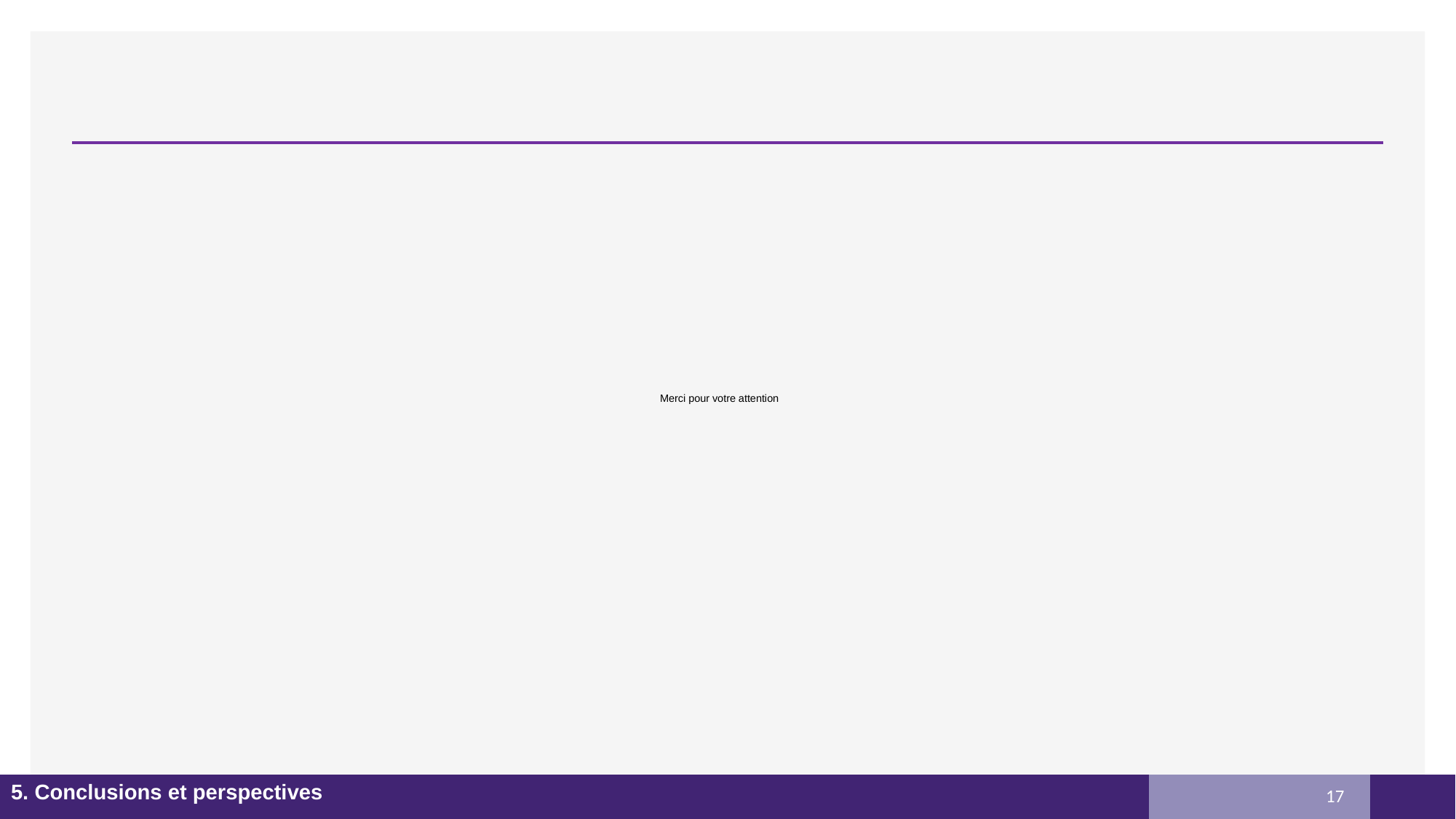

# Merci pour votre attention
17
| 5. Conclusions et perspectives |  |  |
| --- | --- | --- |